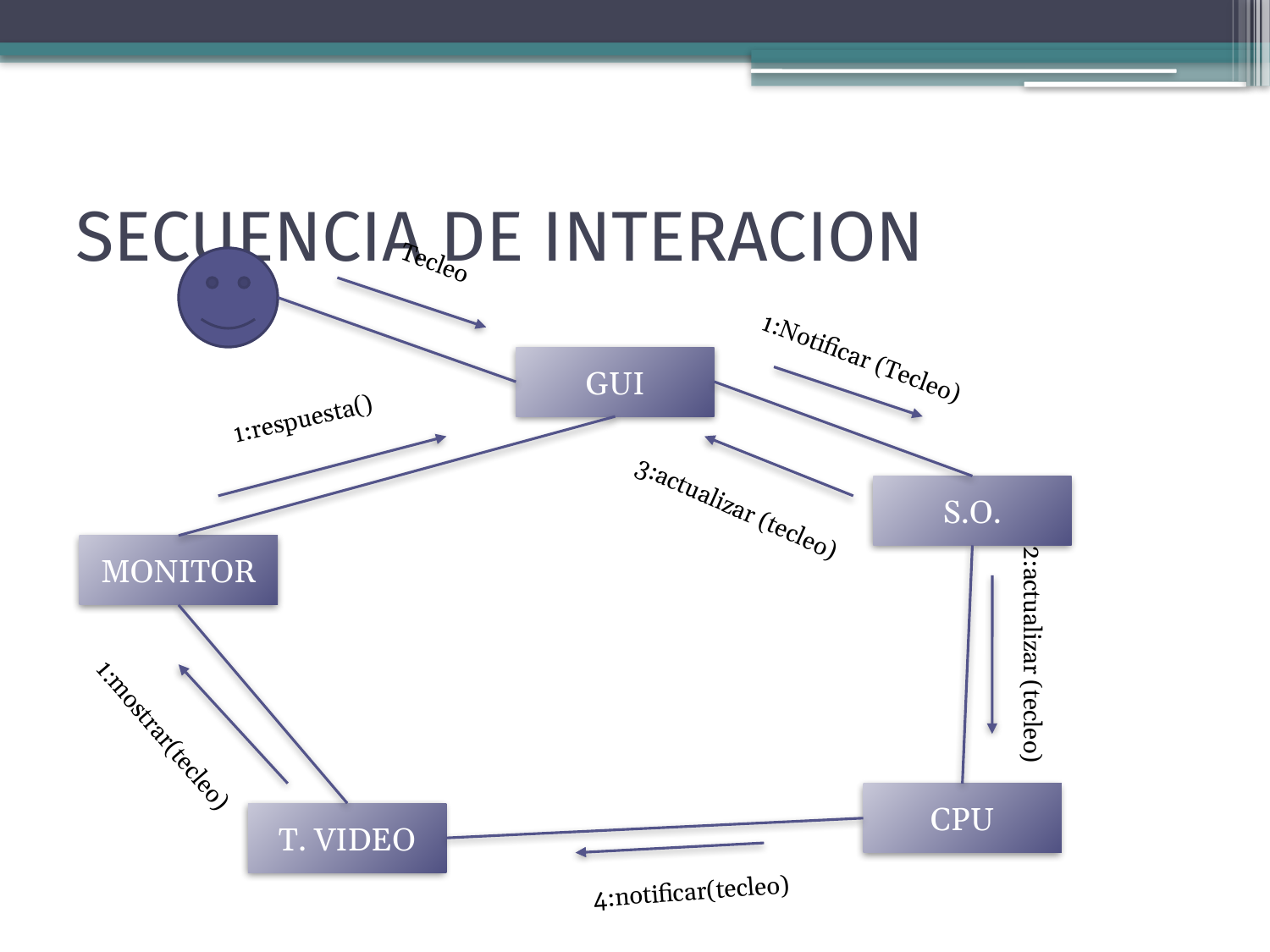

# SECUENCIA DE INTERACION
Tecleo

1:Notificar (Tecleo)
GUI
1:respuesta()
S.O.
3:actualizar (tecleo)
MONITOR
2:actualizar (tecleo)
1:mostrar(tecleo)
CPU
T. VIDEO
4:notificar(tecleo)